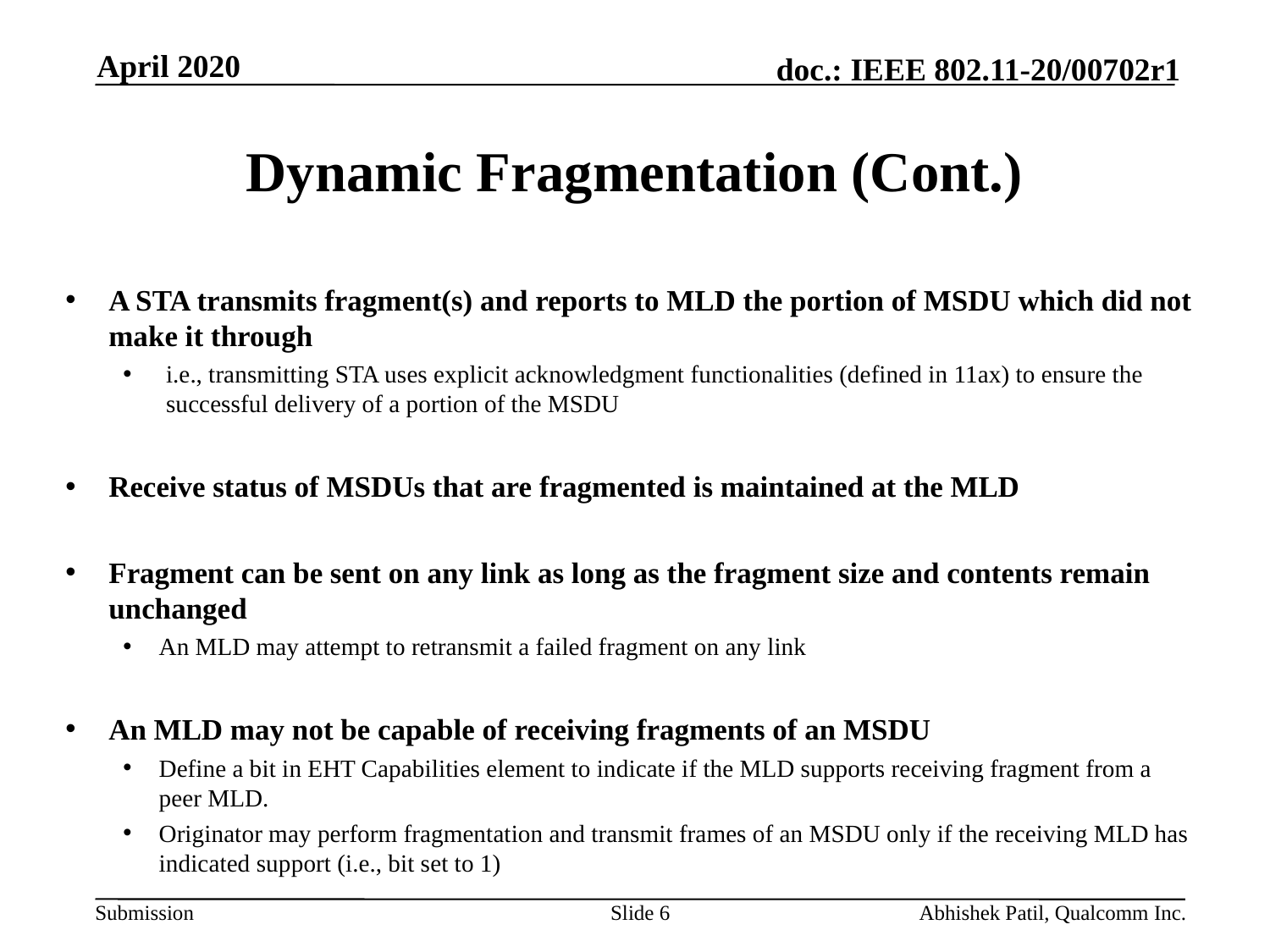

April 2020
# Dynamic Fragmentation (Cont.)
A STA transmits fragment(s) and reports to MLD the portion of MSDU which did not make it through
i.e., transmitting STA uses explicit acknowledgment functionalities (defined in 11ax) to ensure the successful delivery of a portion of the MSDU

Receive status of MSDUs that are fragmented is maintained at the MLD

Fragment can be sent on any link as long as the fragment size and contents remain unchanged
An MLD may attempt to retransmit a failed fragment on any link

An MLD may not be capable of receiving fragments of an MSDU
Define a bit in EHT Capabilities element to indicate if the MLD supports receiving fragment from a peer MLD.
Originator may perform fragmentation and transmit frames of an MSDU only if the receiving MLD has indicated support (i.e., bit set to 1)
Slide 6
Abhishek Patil, Qualcomm Inc.